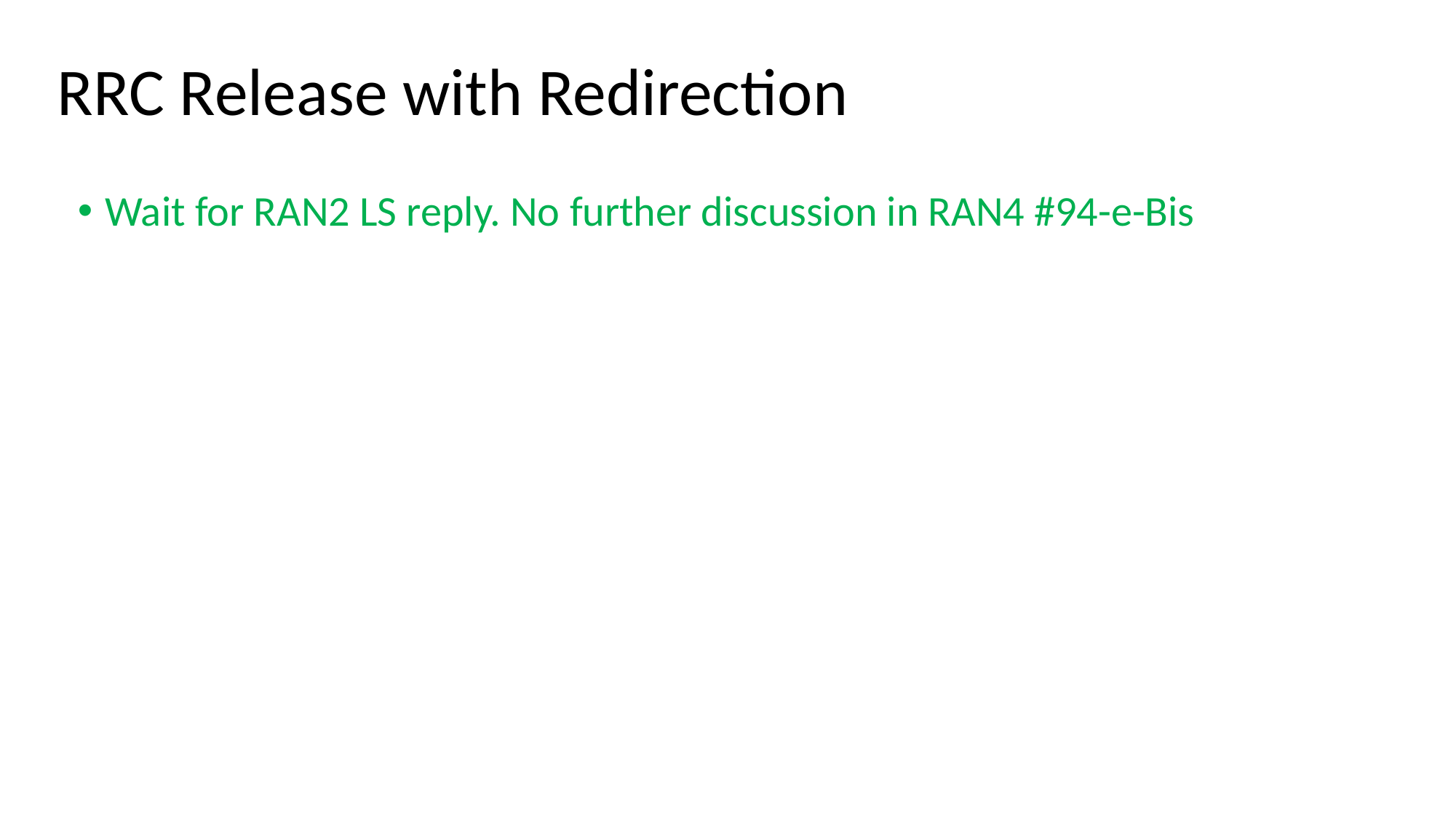

# RRC Release with Redirection
Wait for RAN2 LS reply. No further discussion in RAN4 #94-e-Bis